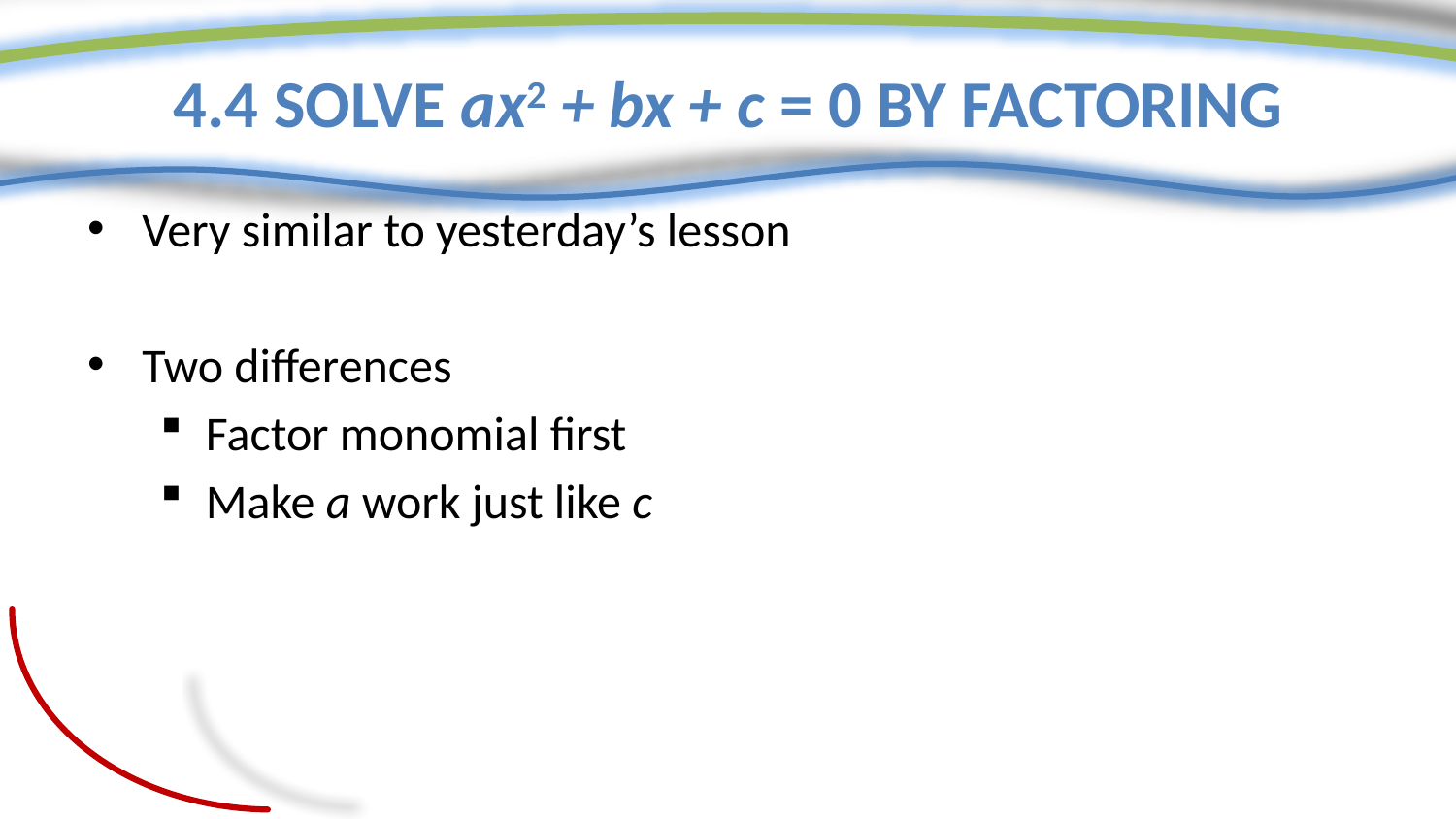

# 4.4 Solve ax2 + bx + c = 0 by Factoring
Very similar to yesterday’s lesson

Two differences
Factor monomial first
Make a work just like c